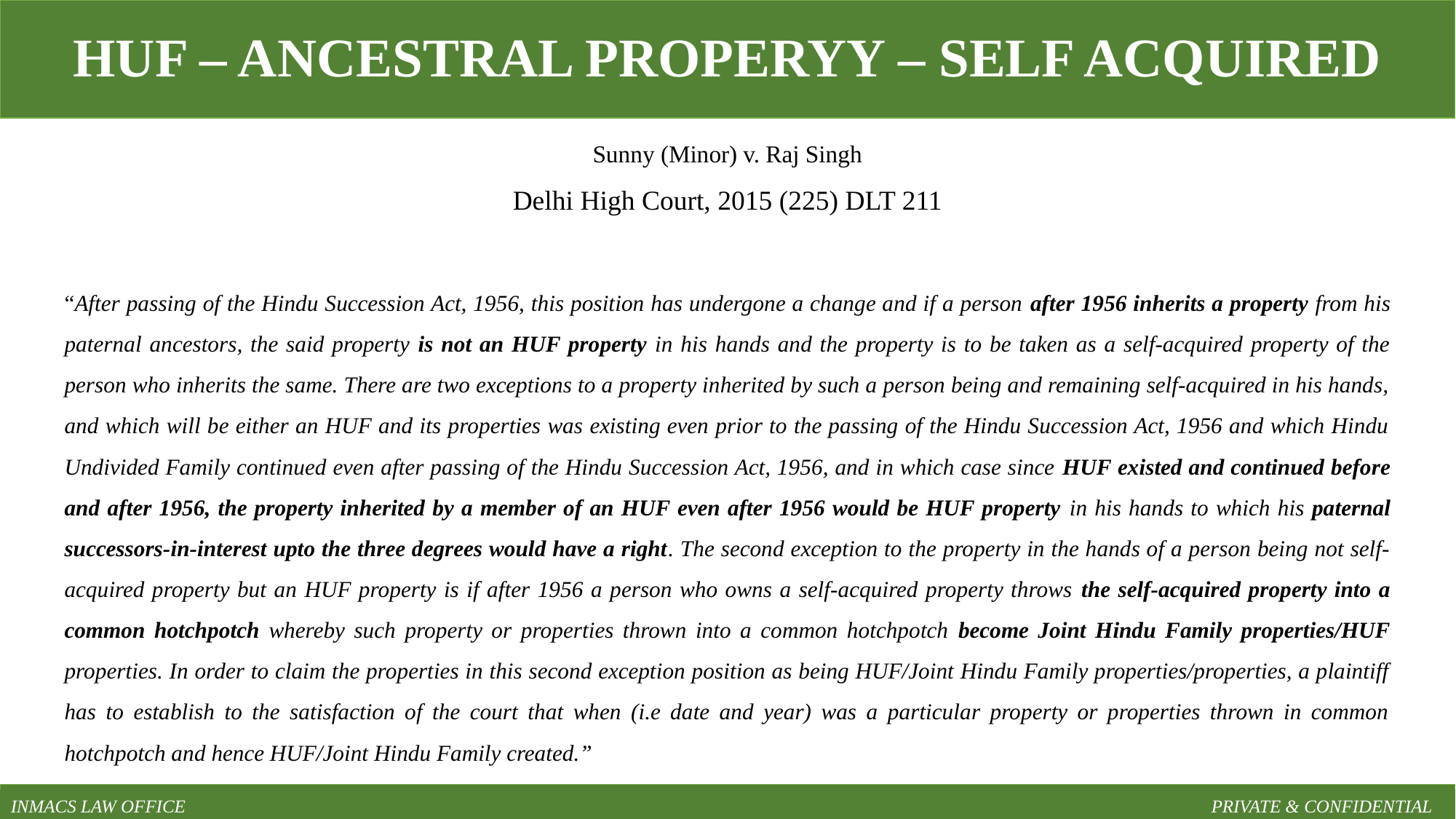

HUF – ANCESTRAL PROPERYY – SELF ACQUIRED
Sunny (Minor) v. Raj Singh
Delhi High Court, 2015 (225) DLT 211

“After passing of the Hindu Succession Act, 1956, this position has undergone a change and if a person after 1956 inherits a property from his paternal ancestors, the said property is not an HUF property in his hands and the property is to be taken as a self-acquired property of the person who inherits the same. There are two exceptions to a property inherited by such a person being and remaining self-acquired in his hands, and which will be either an HUF and its properties was existing even prior to the passing of the Hindu Succession Act, 1956 and which Hindu Undivided Family continued even after passing of the Hindu Succession Act, 1956, and in which case since HUF existed and continued before and after 1956, the property inherited by a member of an HUF even after 1956 would be HUF property in his hands to which his paternal successors-in-interest upto the three degrees would have a right. The second exception to the property in the hands of a person being not self-acquired property but an HUF property is if after 1956 a person who owns a self-acquired property throws the self-acquired property into a common hotchpotch whereby such property or properties thrown into a common hotchpotch become Joint Hindu Family properties/HUF properties. In order to claim the properties in this second exception position as being HUF/Joint Hindu Family properties/properties, a plaintiff has to establish to the satisfaction of the court that when (i.e date and year) was a particular property or properties thrown in common hotchpotch and hence HUF/Joint Hindu Family created.”

INMACS LAW OFFICE										PRIVATE & CONFIDENTIAL